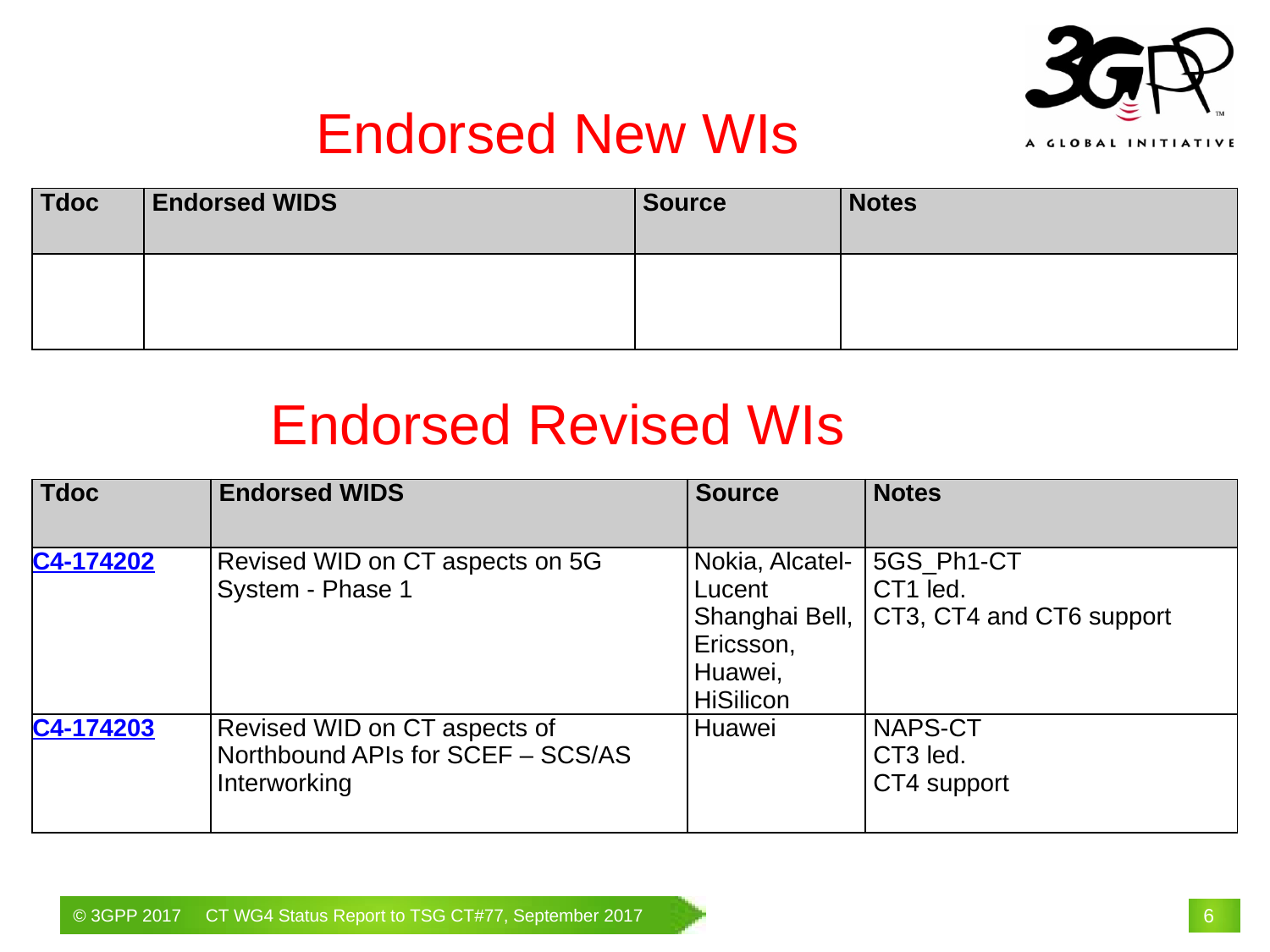

# Endorsed New WIs
| Tdoc | Endorsed WIDS | Source | Notes |
| --- | --- | --- | --- |
|  |  |  |  |

Endorsed Revised WIs

| Tdoc | Endorsed WIDS | Source | Notes |
| --- | --- | --- | --- |
| C4-174202 | Revised WID on CT aspects on 5G System - Phase 1 | Nokia, Alcatel-Lucent Shanghai Bell, Ericsson, Huawei, HiSilicon | 5GS\_Ph1-CT CT1 led. CT3, CT4 and CT6 support |
| C4-174203 | Revised WID on CT aspects of Northbound APIs for SCEF – SCS/AS Interworking | Huawei | NAPS-CT CT3 led. CT4 support |